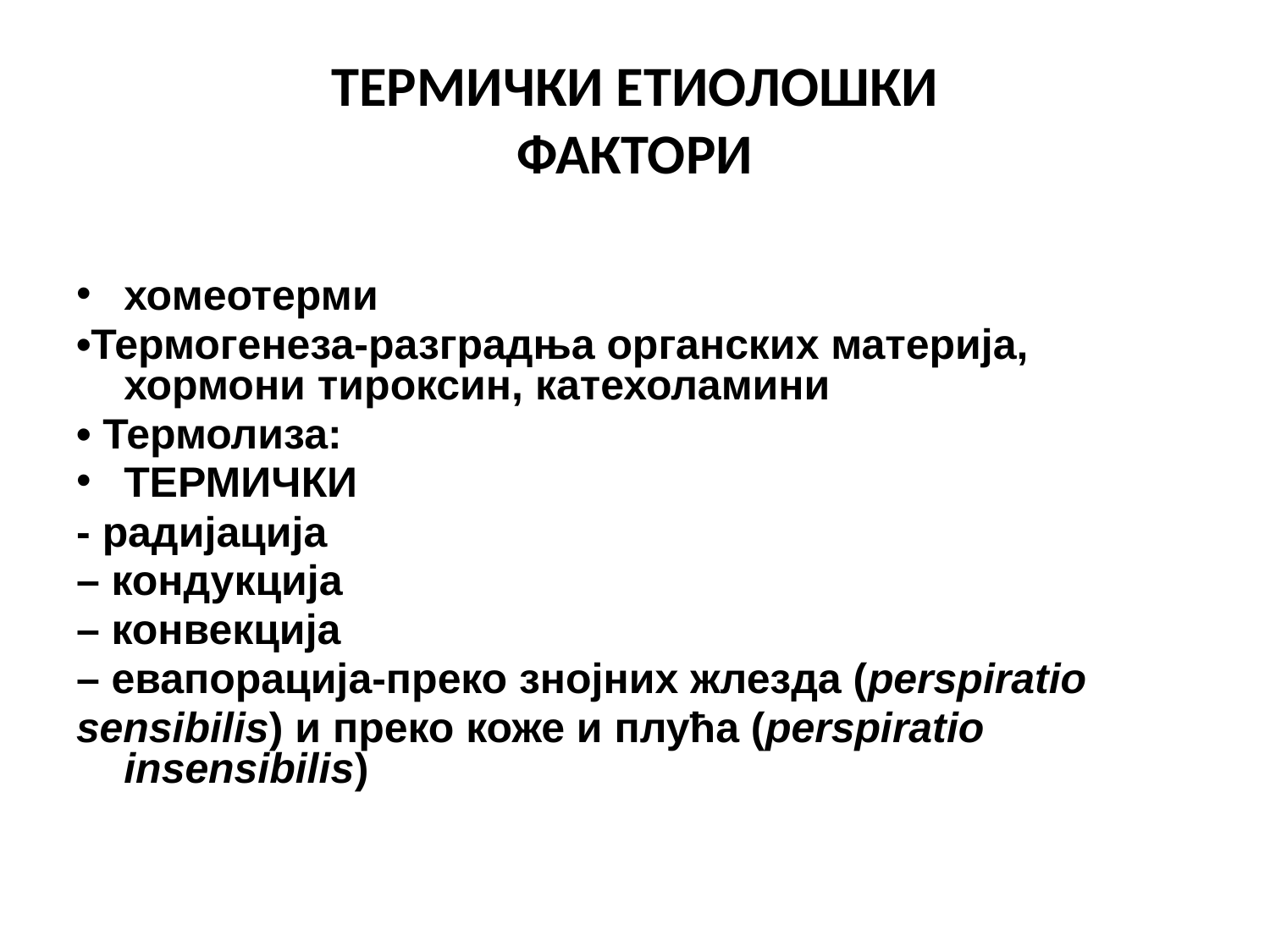

ТЕРМИЧКИ ЕТИОЛОШКИ
ФАКТОРИ

хомеотерми
•Термогенеза-разградња органских материја, хормони тироксин, катехоламини
• Термолиза:
ТЕРМИЧКИ
- радијација
– кондукција
– конвекција
– евапорација-преко знојних жлезда (perspiratio
sensibilis) и преко коже и плућа (perspiratio insensibilis)